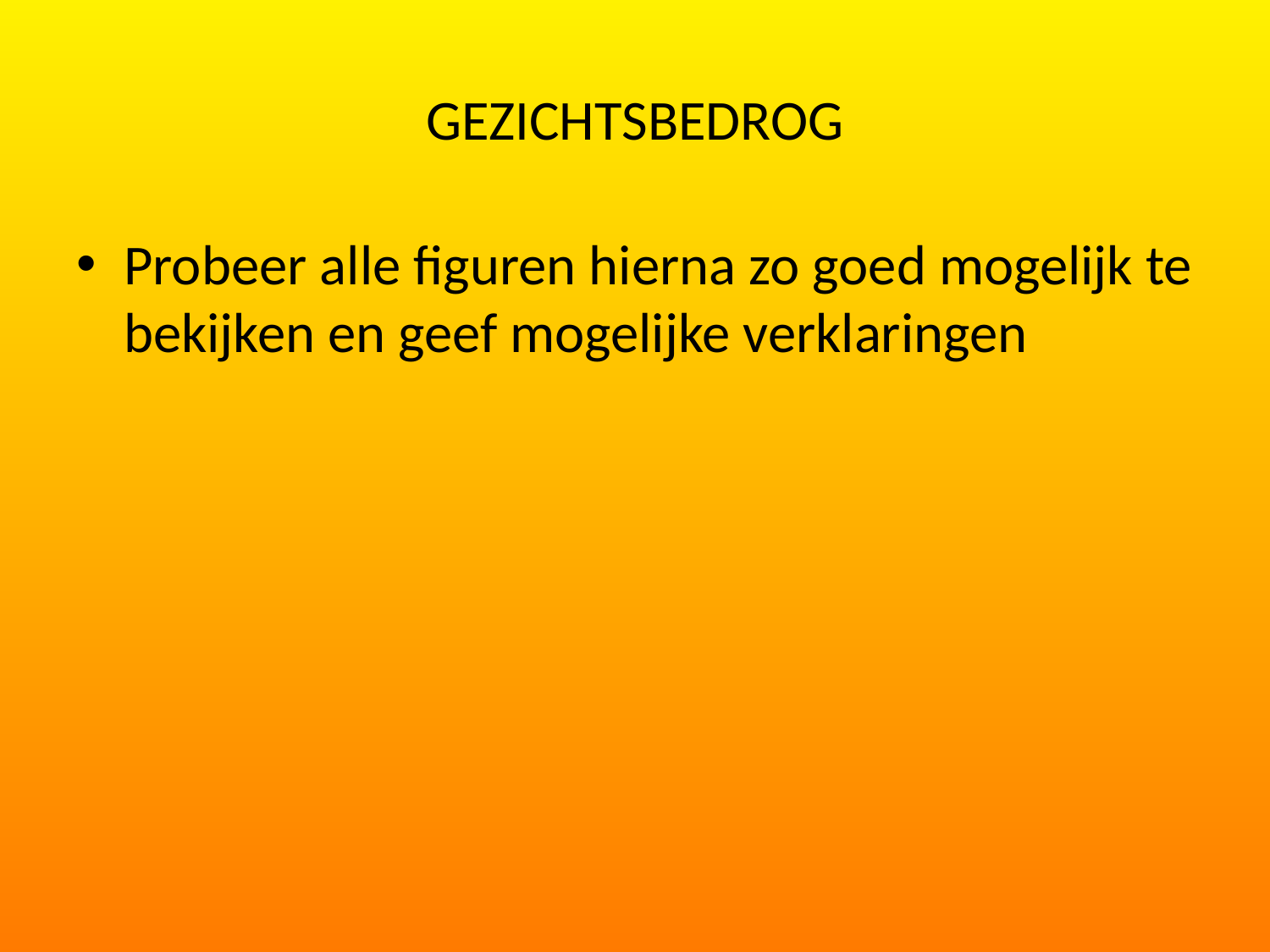

# GEZICHTSBEDROG
Probeer alle figuren hierna zo goed mogelijk te bekijken en geef mogelijke verklaringen